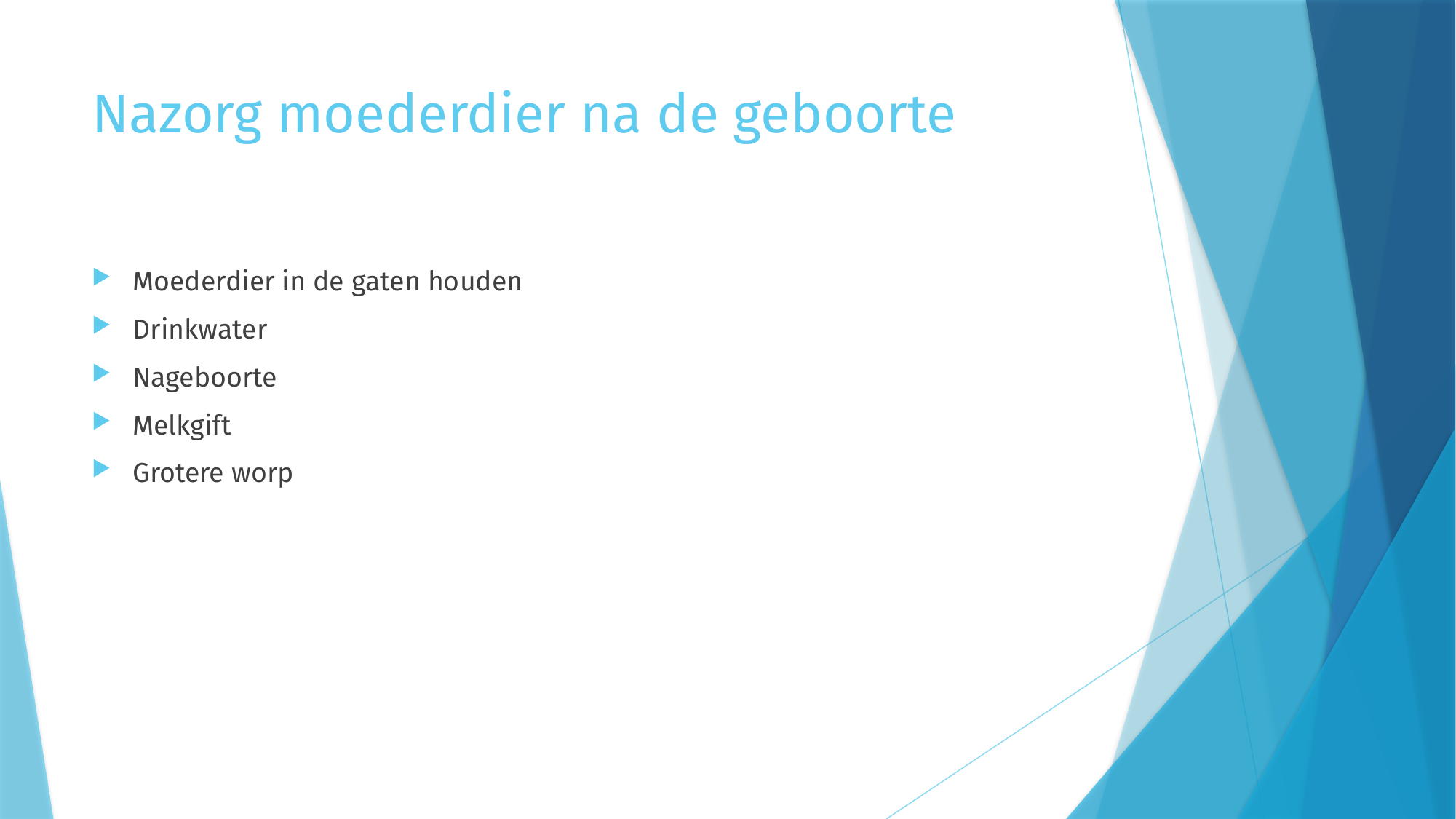

# Nazorg moederdier na de geboorte
Moederdier in de gaten houden
Drinkwater
Nageboorte
Melkgift
Grotere worp